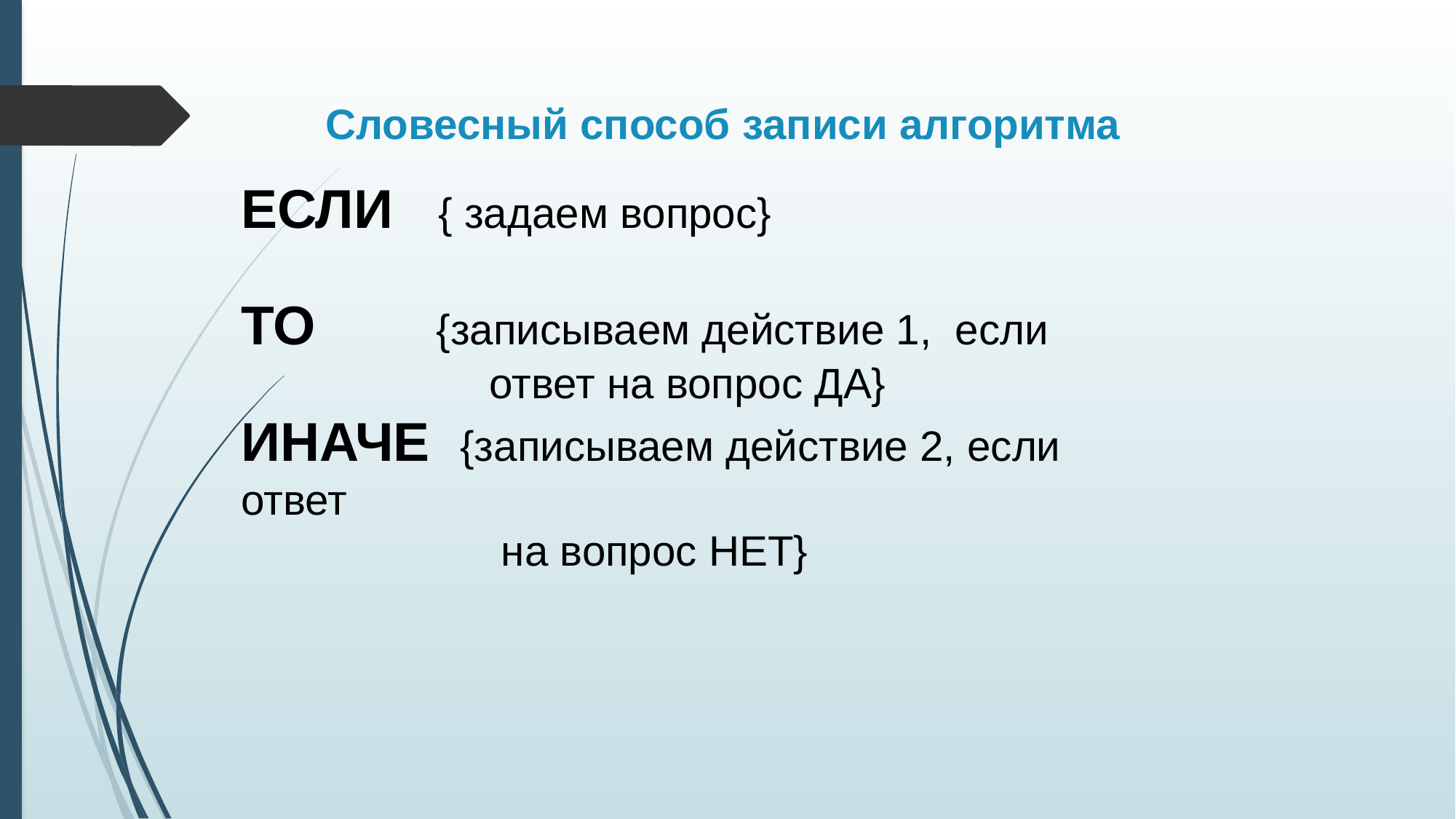

Словесный способ записи алгоритма
ЕСЛИ   { задаем вопрос}

ТО        {записываем действие 1,  если
                     ответ на вопрос ДА}
ИНАЧЕ  {записываем действие 2, если                 ответ
                      на вопрос НЕТ}